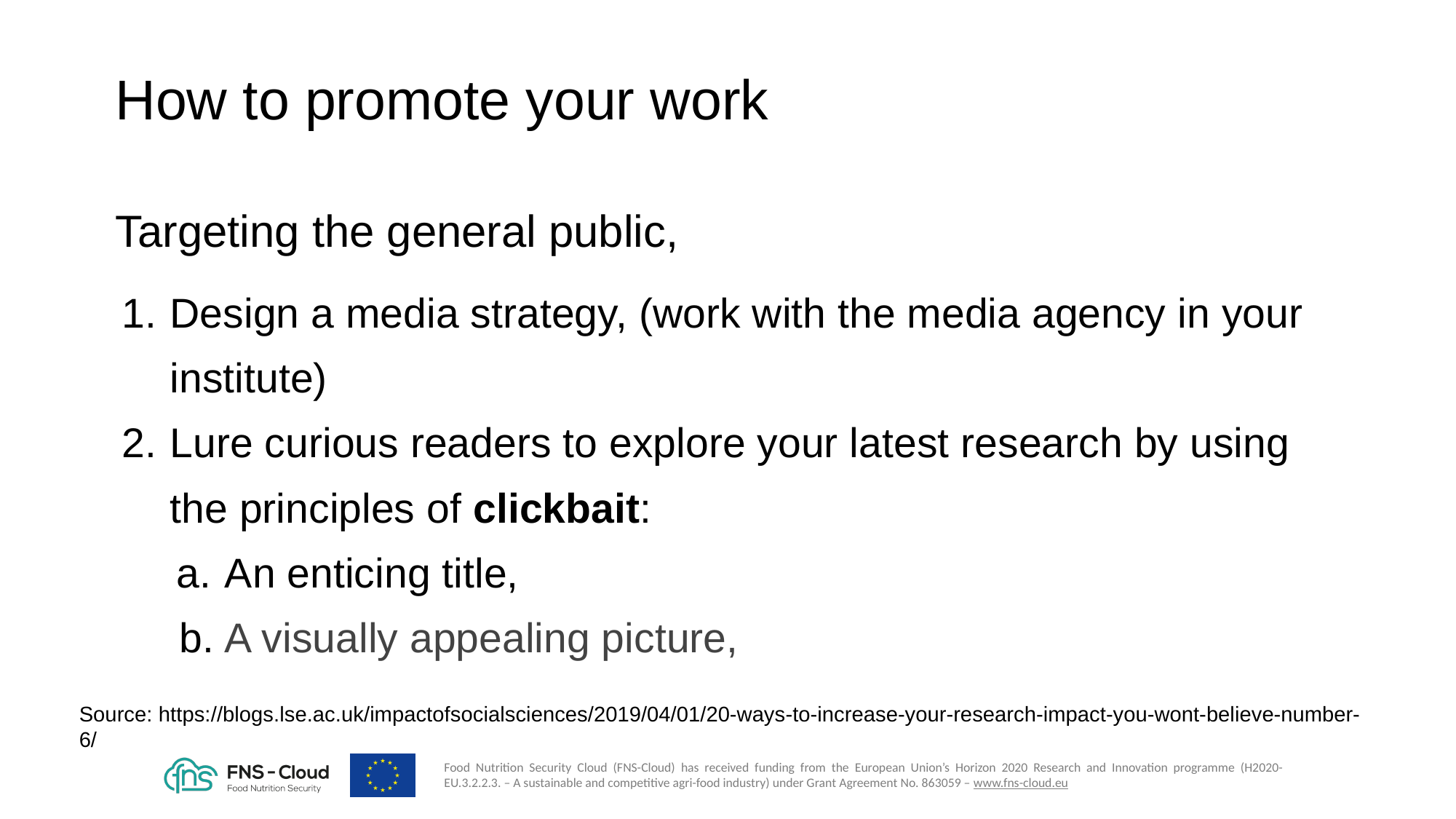

# How to promote your work
Targeting the general public,
Design a media strategy, (work with the media agency in your institute)
Lure curious readers to explore your latest research by using the principles of clickbait:
An enticing title,
A visually appealing picture,
Source: https://blogs.lse.ac.uk/impactofsocialsciences/2019/04/01/20-ways-to-increase-your-research-impact-you-wont-believe-number-6/